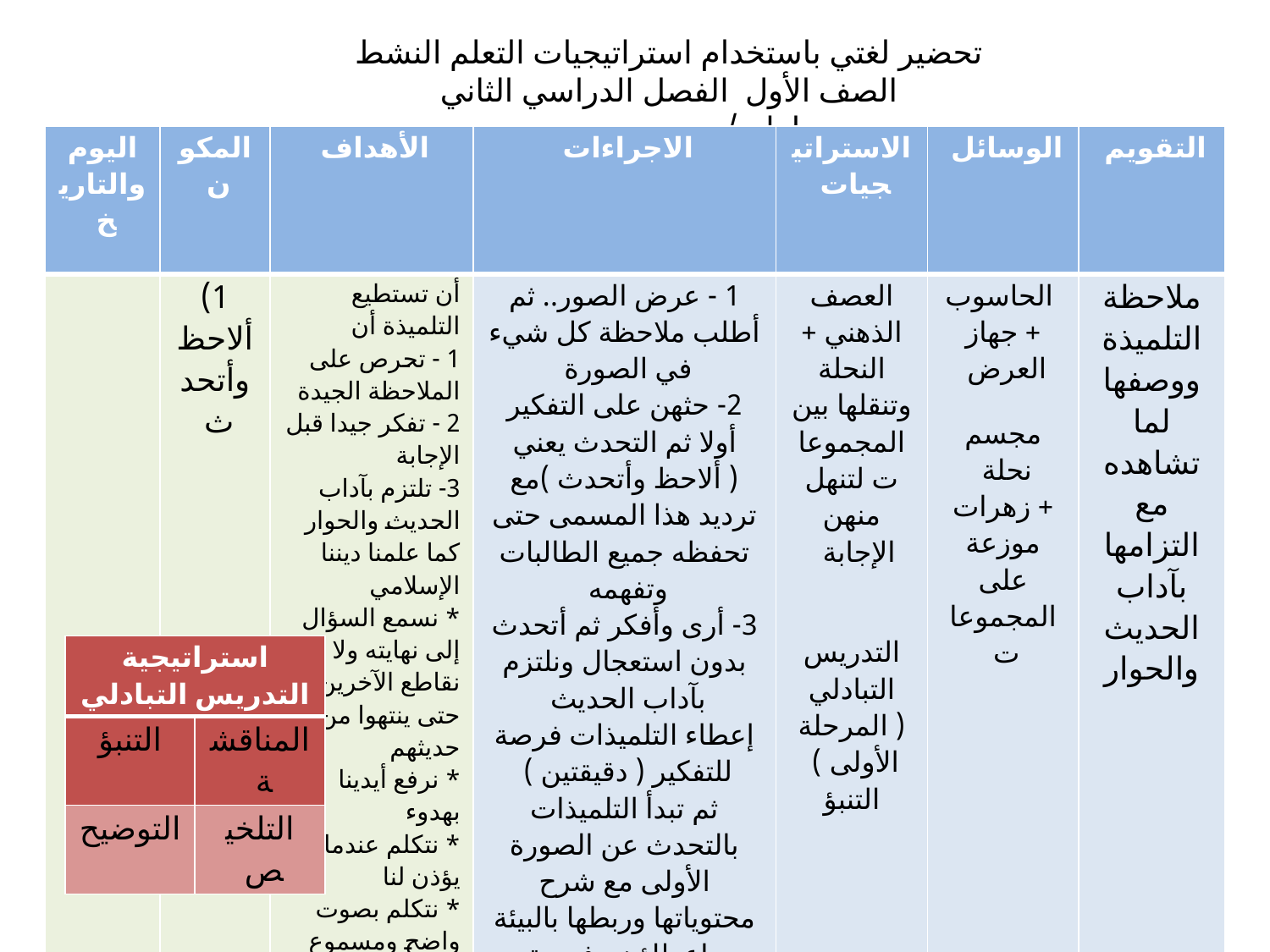

تحضير لغتي باستخدام استراتيجيات التعلم النشط
الصف الأول  الفصل الدراسي الثاني  لعام / ......................

| اليوم والتاريخ | المكون | الأهداف | الاجراءات | الاستراتيجيات | الوسائل | التقويم |
| --- | --- | --- | --- | --- | --- | --- |
|  | 1) ألاحظ وأتحدث | أن تستطيع التلميذة أن 1 - تحرص على الملاحظة الجيدة 2 - تفكر جيدا قبل الإجابة 3- تلتزم بآداب الحديث والحوار كما علمنا ديننا الإسلامي \* نسمع السؤال إلى نهايته ولا نقاطع الآخرين حتى ينتهوا من حديثهم \* نرفع أيدينا بهدوء \* نتكلم عندما يؤذن لنا \* نتكلم بصوت واضح ومسموع \* نحترم آراء الآخرين | 1 - عرض الصور.. ثم أطلب ملاحظة كل شيء في الصورة 2- حثهن على التفكير أولا ثم التحدث يعني ( ألاحظ وأتحدث )مع ترديد هذا المسمى حتى تحفظه جميع الطالبات وتفهمه 3- أرى وأفكر ثم أتحدث بدون استعجال ونلتزم بآداب الحديث إعطاء التلميذات فرصة للتفكير ( دقيقتين ) ثم تبدأ التلميذات بالتحدث عن الصورة الأولى مع شرح محتوياتها وربطها بالبيئة وإعطاؤهن فرصة للتنبؤ .. وعند ذكرهن لكلمة فيها حرف (ض) نعيد الكلمة ونركز على الحرف ووننطقه جيدا وهكذا في بقية الصور | العصف الذهني + النحلة وتنقلها بين المجموعات لتنهل منهن الإجابة التدريس التبادلي ( المرحلة الأولى ) التنبؤ | الحاسوب + جهاز العرض مجسم نحلة + زهرات موزعة على المجموعات | ملاحظة التلميذة ووصفها لما تشاهده مع التزامها بآداب الحديث والحوار |
| استراتيجية التدريس التبادلي |  |
| --- | --- |
| التنبؤ | المناقشة |
| التوضيح | التلخيص |